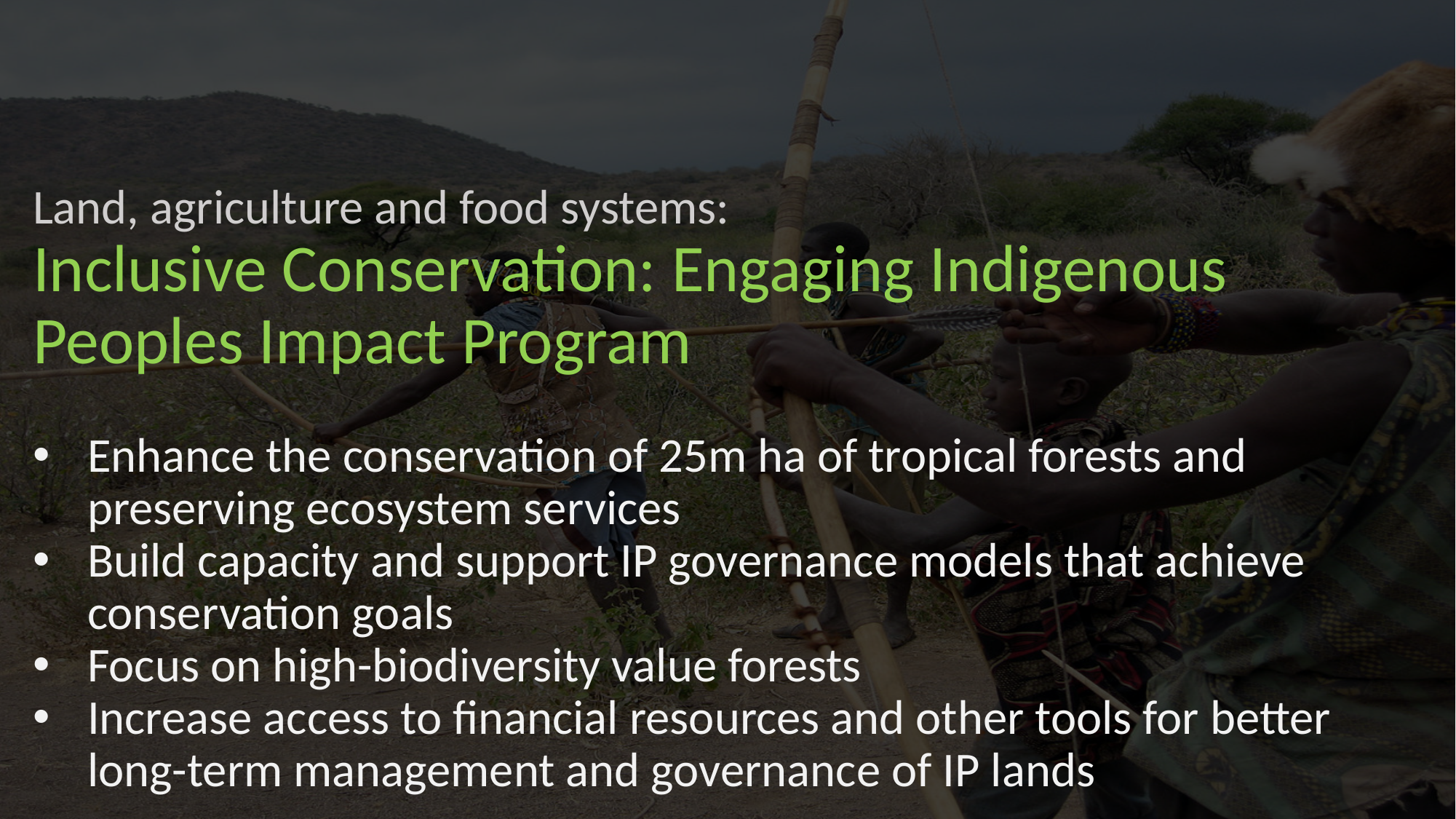

Land, agriculture and food systems:
Inclusive Conservation: Engaging Indigenous Peoples Impact Program

Enhance the conservation of 25m ha of tropical forests and preserving ecosystem services
Build capacity and support IP governance models that achieve conservation goals
Focus on high-biodiversity value forests
Increase access to financial resources and other tools for better long-term management and governance of IP lands